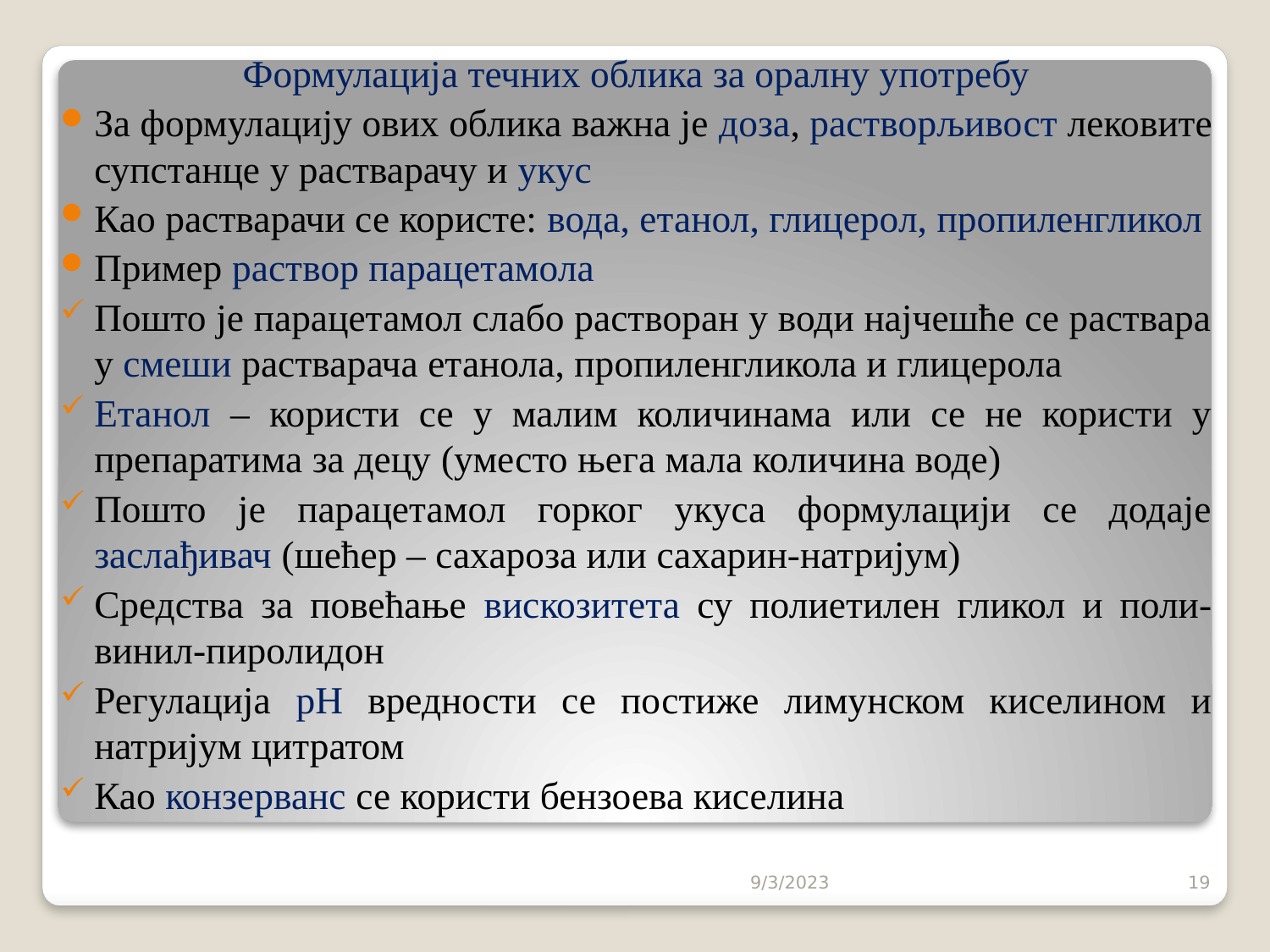

Формулација течних облика за оралну употребу
За формулацију ових облика важна је доза, растворљивост лековите супстанце у растварачу и укус
Као растварачи се користе: вода, етанол, глицерол, пропиленгликол
Пример раствор парацетамола
Пошто је парацетамол слабо растворан у води најчешће се раствара у смеши растварача етанола, пропиленгликола и глицерола
Етанол – користи се у малим количинама или се не користи у препаратима за децу (уместо њега мала количина воде)
Пошто је парацетамол горког укуса формулацији се додаје заслађивач (шећер – сахароза или сахарин-натријум)
Средства за повећање вискозитета су полиетилен гликол и поли-винил-пиролидон
Регулација pH вредности се постиже лимунском киселином и натријум цитратом
Као конзерванс се користи бензоева киселина
9/3/2023
19